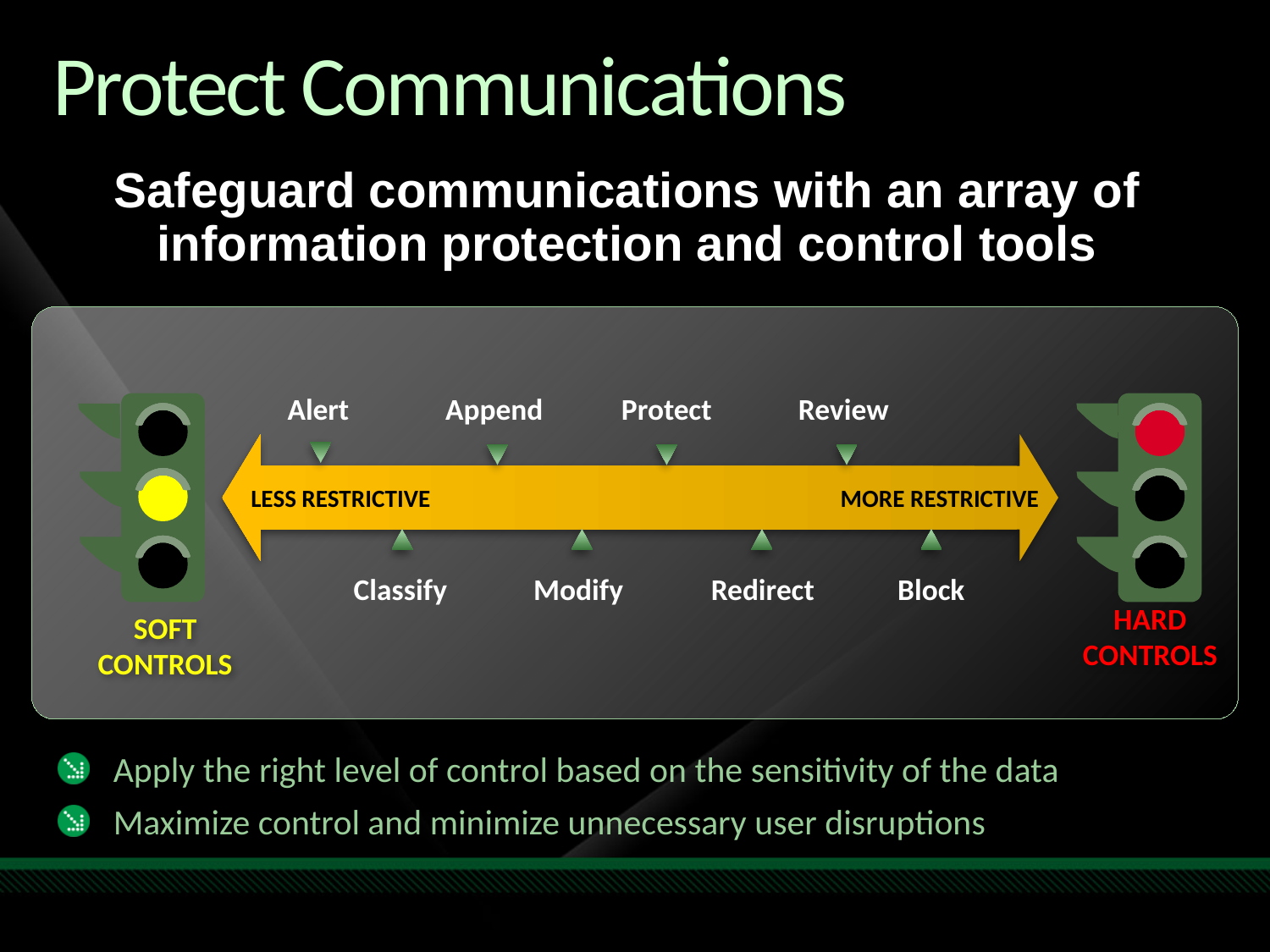

# Protect Communications
Safeguard communications with an array of information protection and control tools

 Alert
 Append
 Protect
Review

 LESS RESTRICTIVE 	                                                              MORE RESTRICTIVE

 Classify
Modify
Redirect
 Block
HARD
CONTROLS
SOFT
CONTROLS
Apply the right level of control based on the sensitivity of the data
Maximize control and minimize unnecessary user disruptions